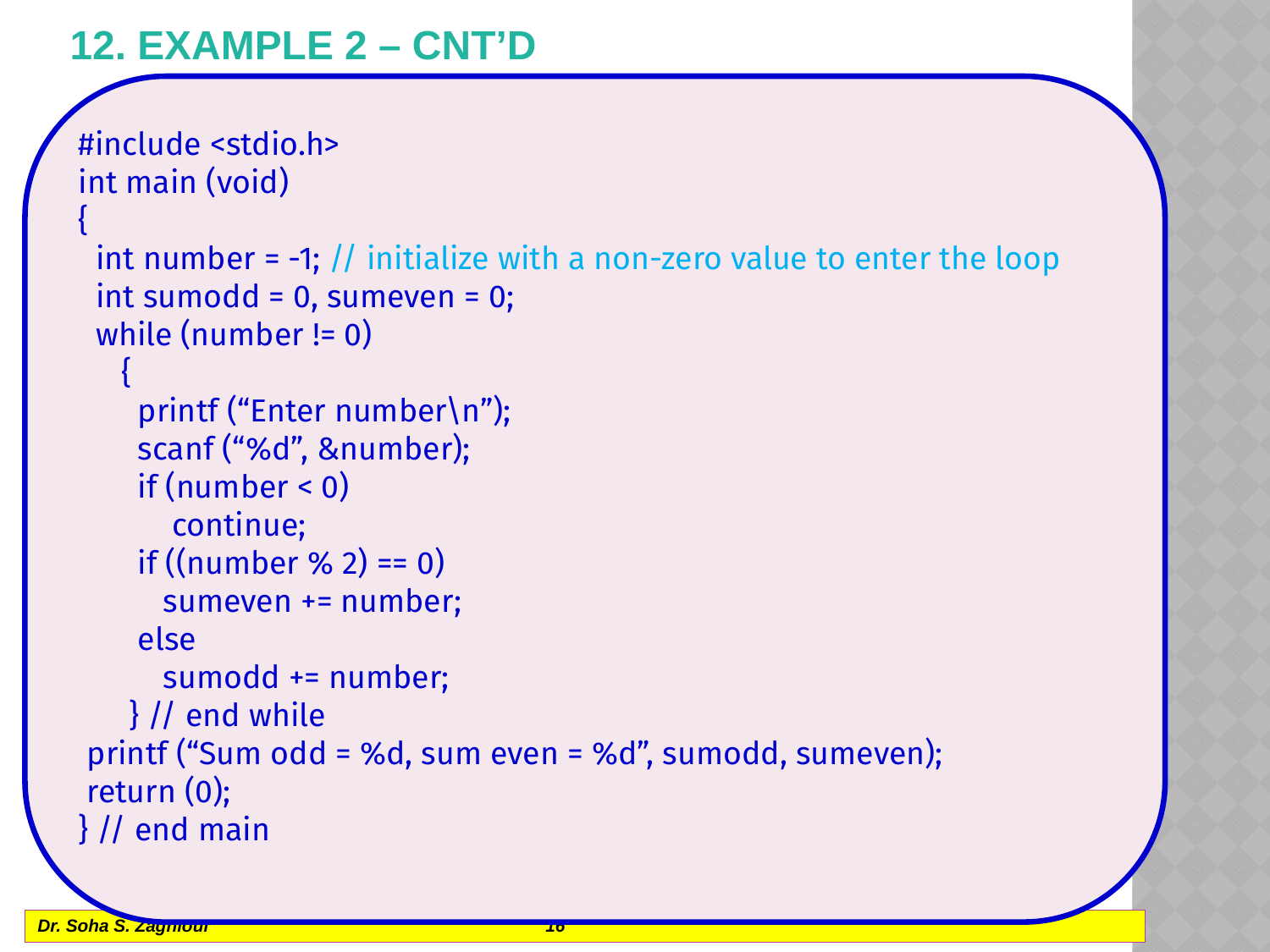

# 12. Example 2 – cnt’d
#include <stdio.h>
int main (void)
{
  int number = -1; // initialize with a non-zero value to enter the loop
  int sumodd = 0, sumeven = 0;
  while (number != 0)
     {
       printf (“Enter number\n”);
       scanf (“%d”, &number);
       if (number < 0)
           continue;
       if ((number % 2) == 0)
          sumeven += number;
       else
          sumodd += number;
      } // end while
 printf (“Sum odd = %d, sum even = %d”, sumodd, sumeven);
 return (0);
} // end main

Dr. Soha S. Zaghloul			16